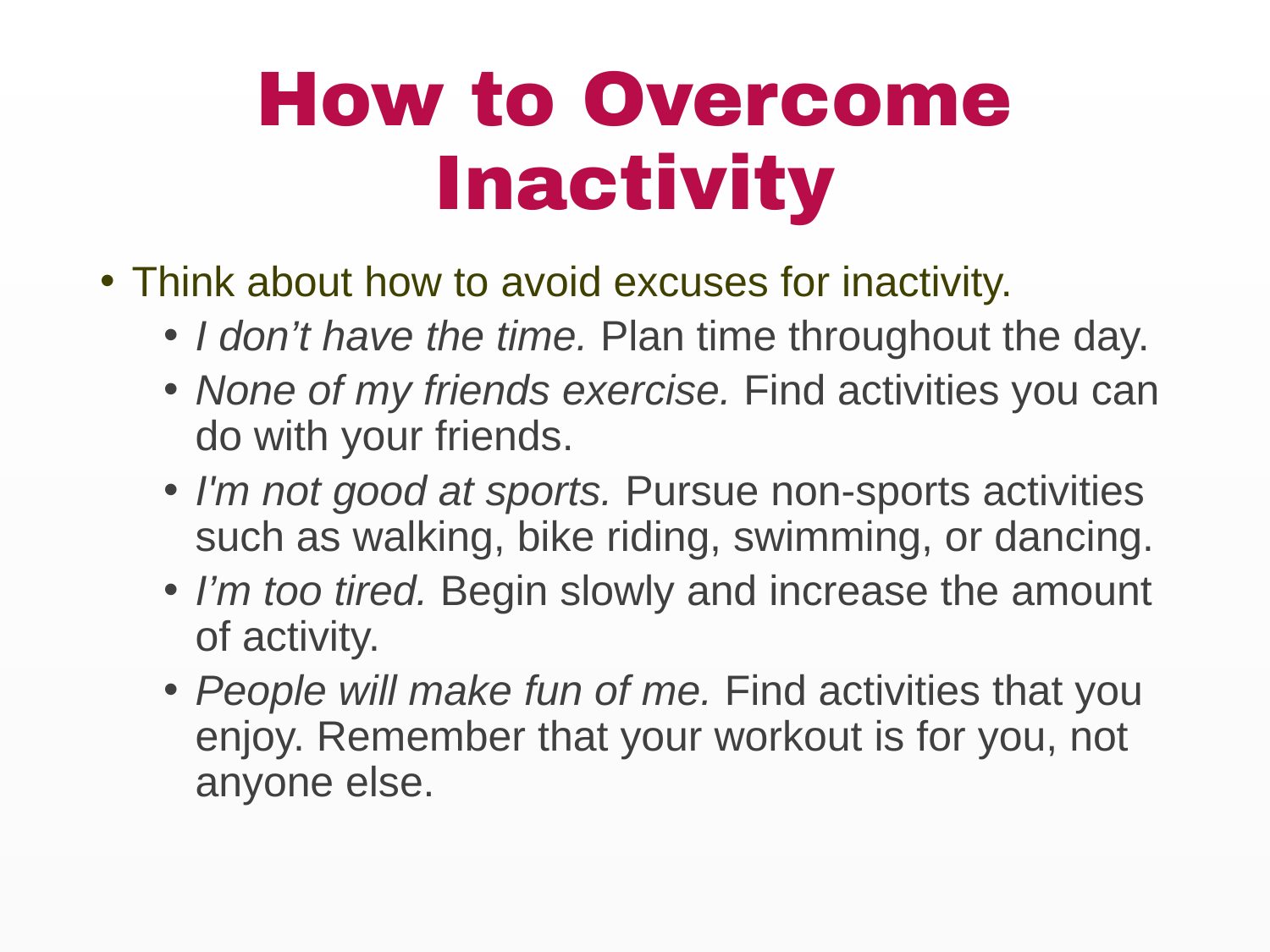

# How to Overcome Inactivity
Think about how to avoid excuses for inactivity.
I don’t have the time. Plan time throughout the day.
None of my friends exercise. Find activities you can do with your friends.
I'm not good at sports. Pursue non-sports activities such as walking, bike riding, swimming, or dancing.
I’m too tired. Begin slowly and increase the amount of activity.
People will make fun of me. Find activities that you enjoy. Remember that your workout is for you, not anyone else.